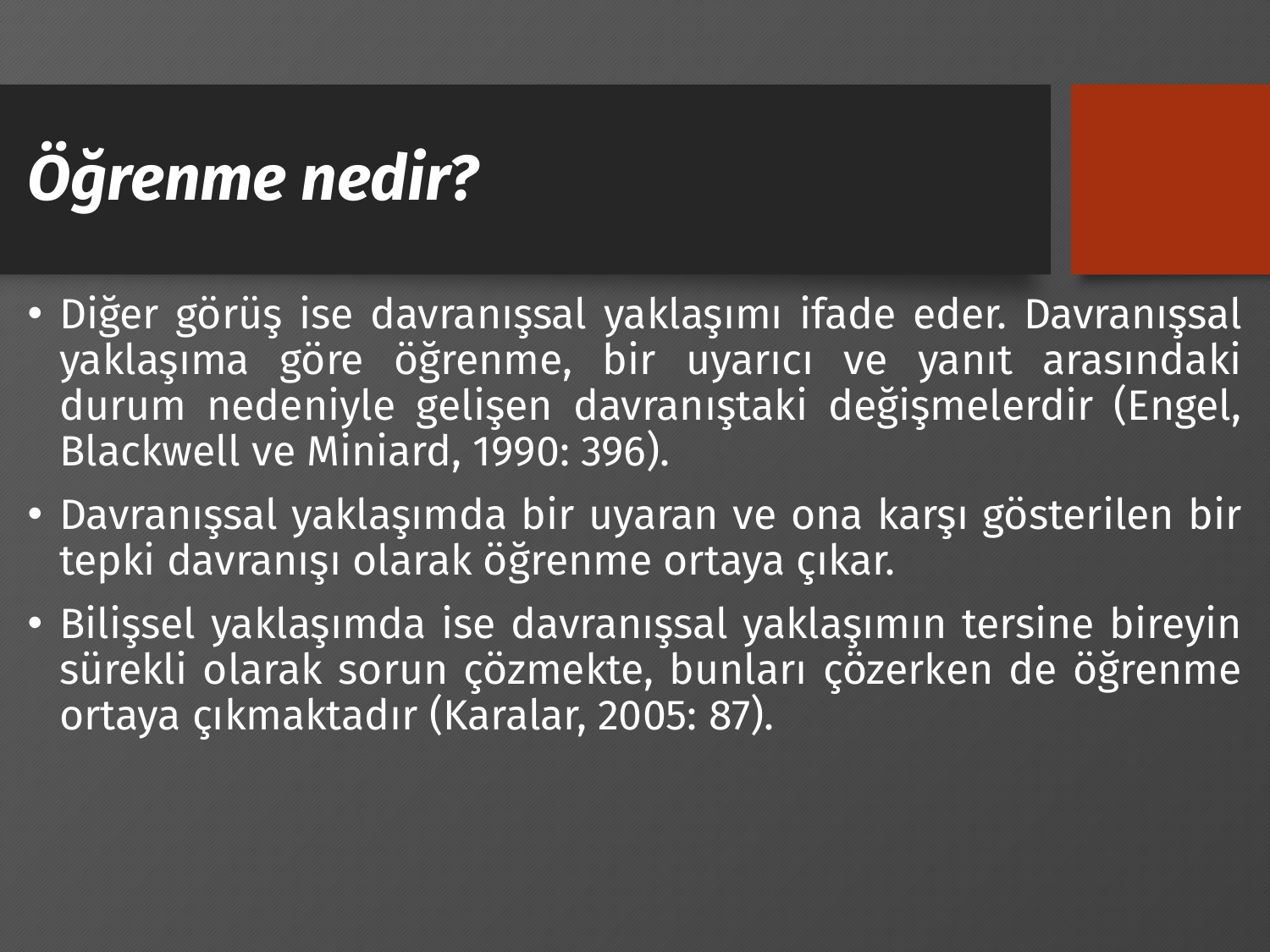

# Öğrenme nedir?
Diğer görüş ise davranışsal yaklaşımı ifade eder. Davranışsal yaklaşıma göre öğrenme, bir uyarıcı ve yanıt arasındaki durum nedeniyle gelişen davranıştaki değişmelerdir (Engel, Blackwell ve Miniard, 1990: 396).
Davranışsal yaklaşımda bir uyaran ve ona karşı gösterilen bir tepki davranışı olarak öğrenme ortaya çıkar.
Bilişsel yaklaşımda ise davranışsal yaklaşımın tersine bireyin sürekli olarak sorun çözmekte, bunları çözerken de öğrenme ortaya çıkmaktadır (Karalar, 2005: 87).